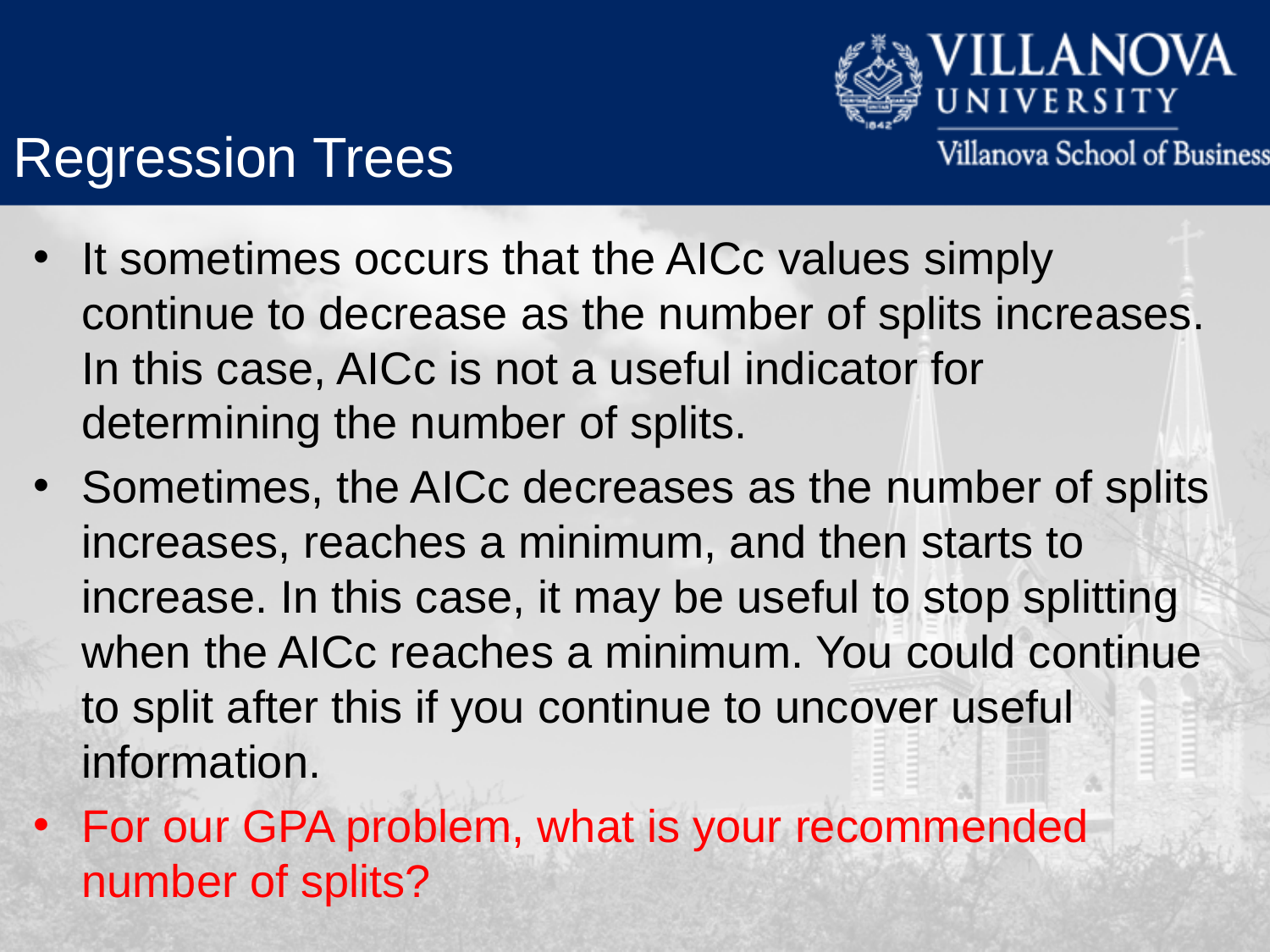

Regression Trees
It sometimes occurs that the AICc values simply continue to decrease as the number of splits increases. In this case, AICc is not a useful indicator for determining the number of splits.
Sometimes, the AICc decreases as the number of splits increases, reaches a minimum, and then starts to increase. In this case, it may be useful to stop splitting when the AICc reaches a minimum. You could continue to split after this if you continue to uncover useful information.
For our GPA problem, what is your recommended number of splits?